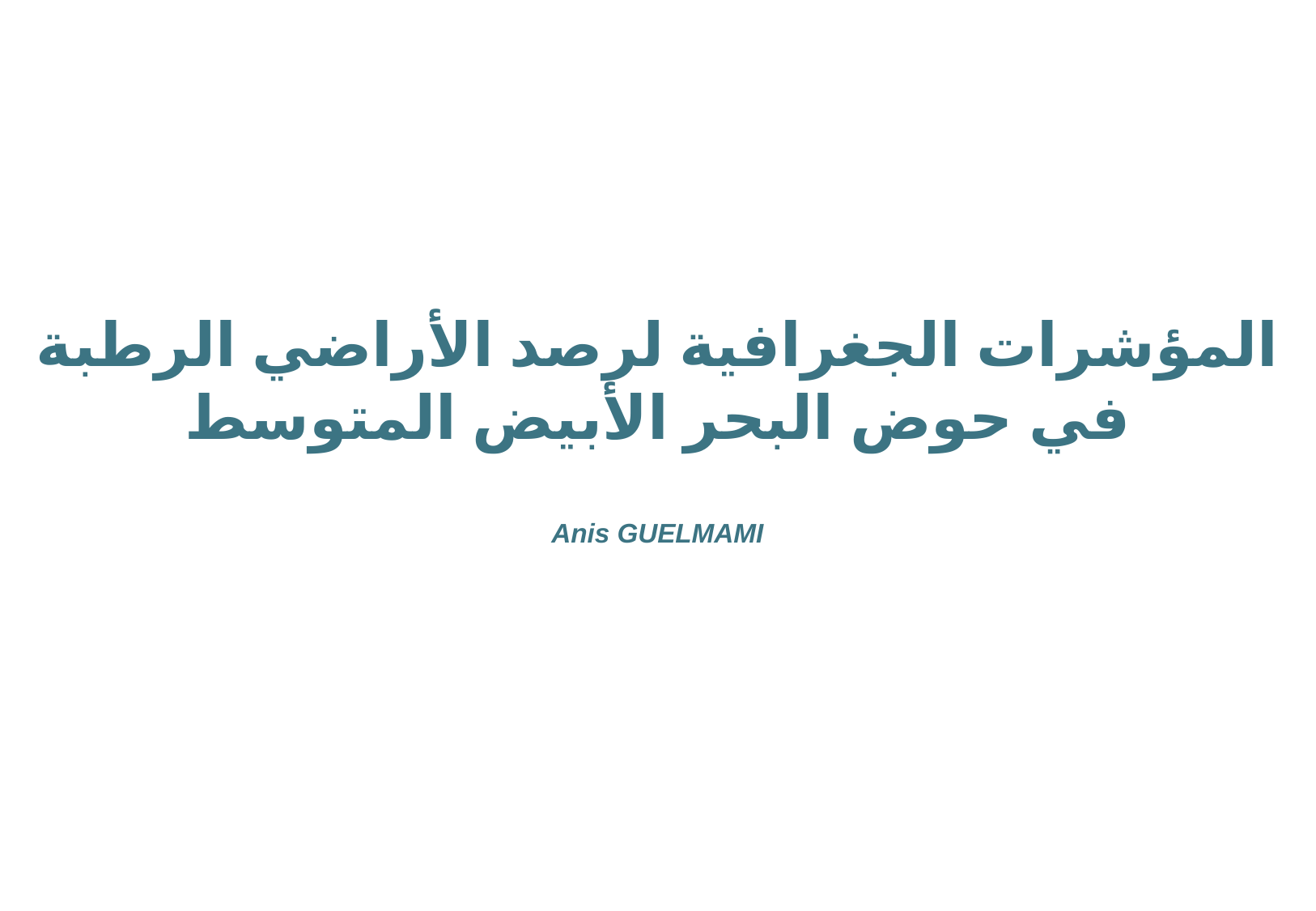

المؤشرات الجغرافية لرصد الأراضي الرطبة في حوض البحر الأبيض المتوسط
Anis GUELMAMI